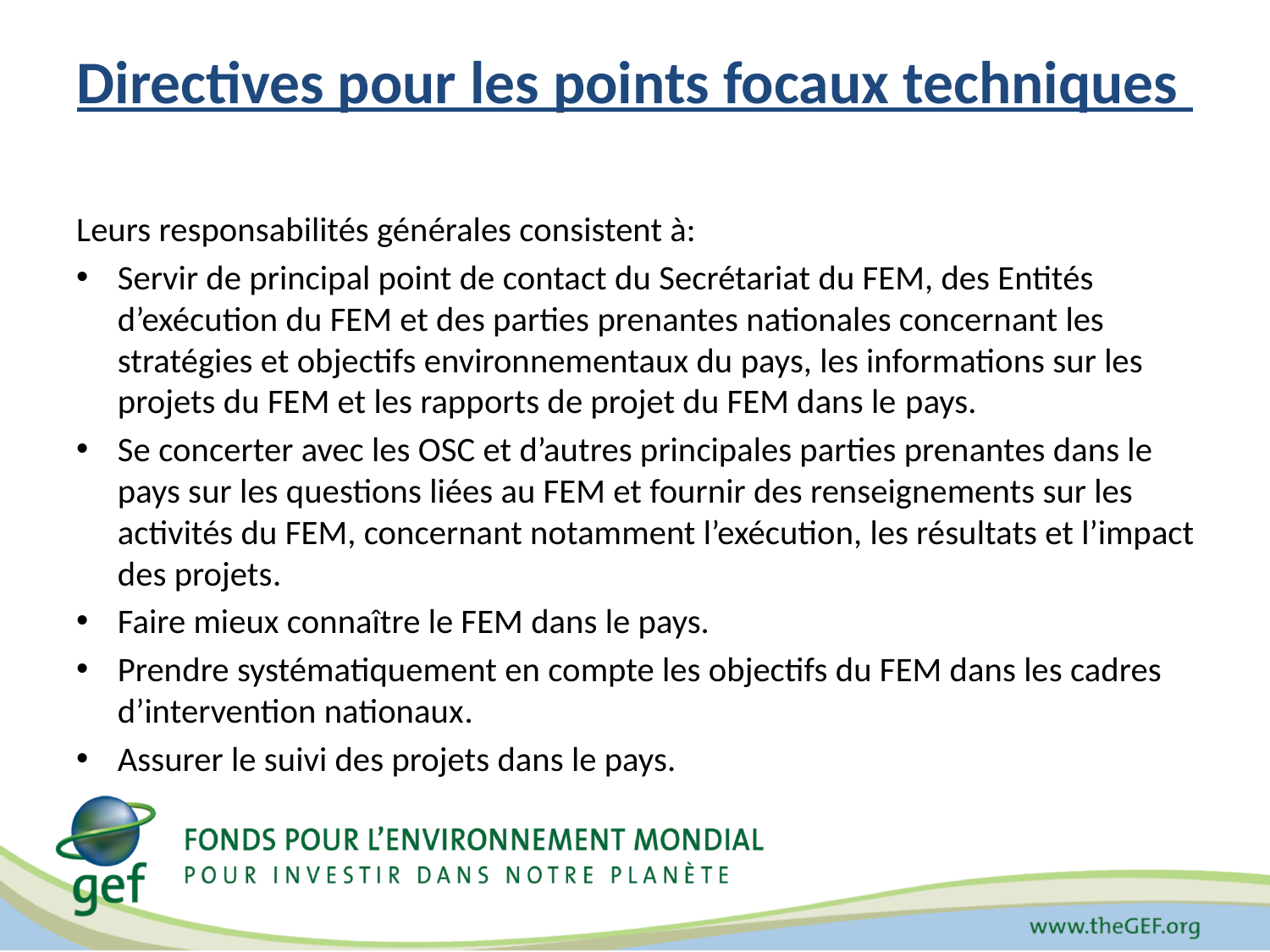

# Directives pour les points focaux techniques
Leurs responsabilités générales consistent à:
Servir de principal point de contact du Secrétariat du FEM, des Entités d’exécution du FEM et des parties prenantes nationales concernant les stratégies et objectifs environnementaux du pays, les informations sur les projets du FEM et les rapports de projet du FEM dans le pays.
Se concerter avec les OSC et d’autres principales parties prenantes dans le pays sur les questions liées au FEM et fournir des renseignements sur les activités du FEM, concernant notamment l’exécution, les résultats et l’impact des projets.
Faire mieux connaître le FEM dans le pays.
Prendre systématiquement en compte les objectifs du FEM dans les cadres d’intervention nationaux.
Assurer le suivi des projets dans le pays.